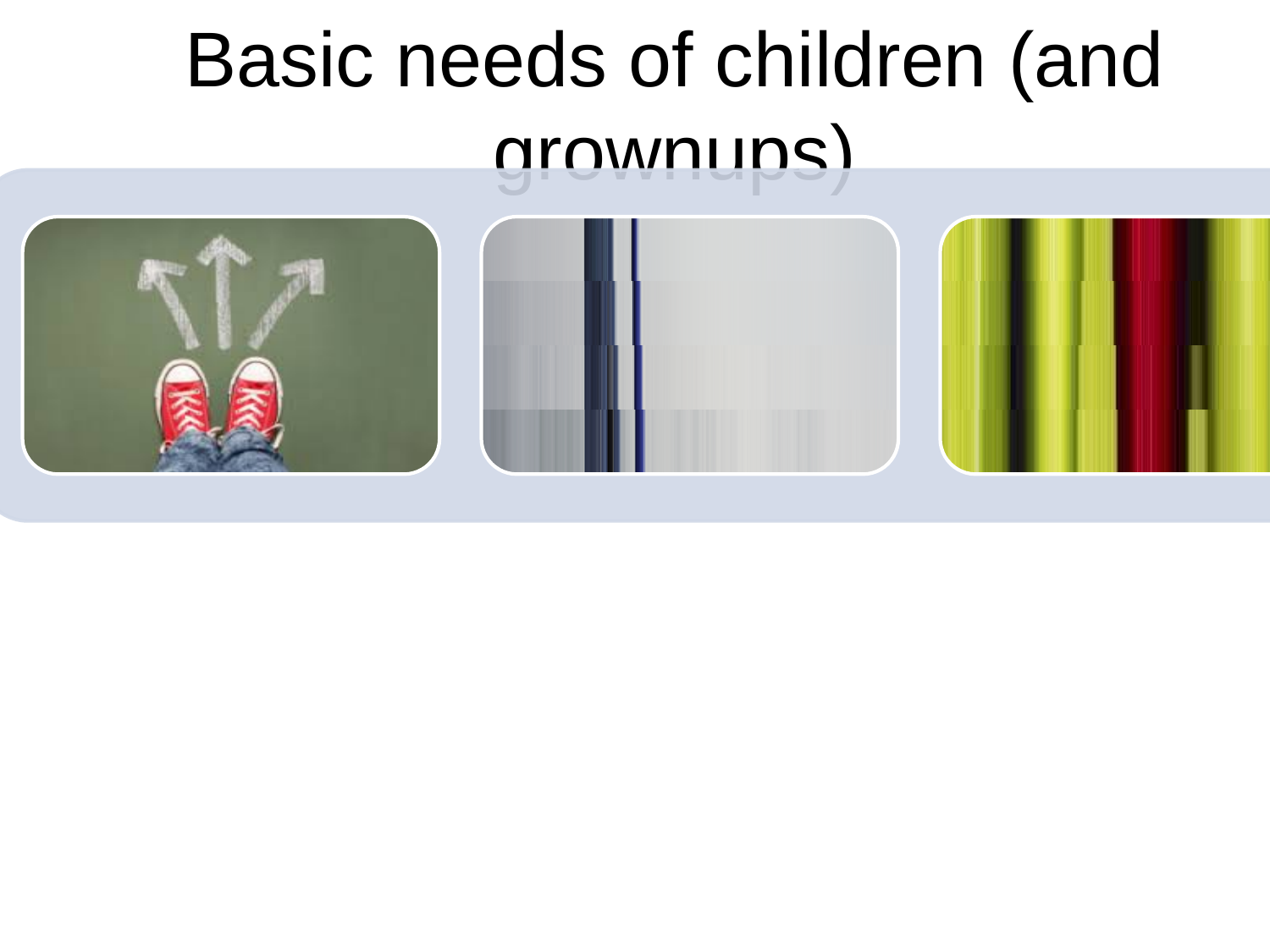

Basic needs of children (and grownups)

AUTONOMY
I can make choices, I have contol over my life
COMPETENCE
I can do things, I am capable of things
SENSE OF BELONGING
I am cared for, I am connected with others